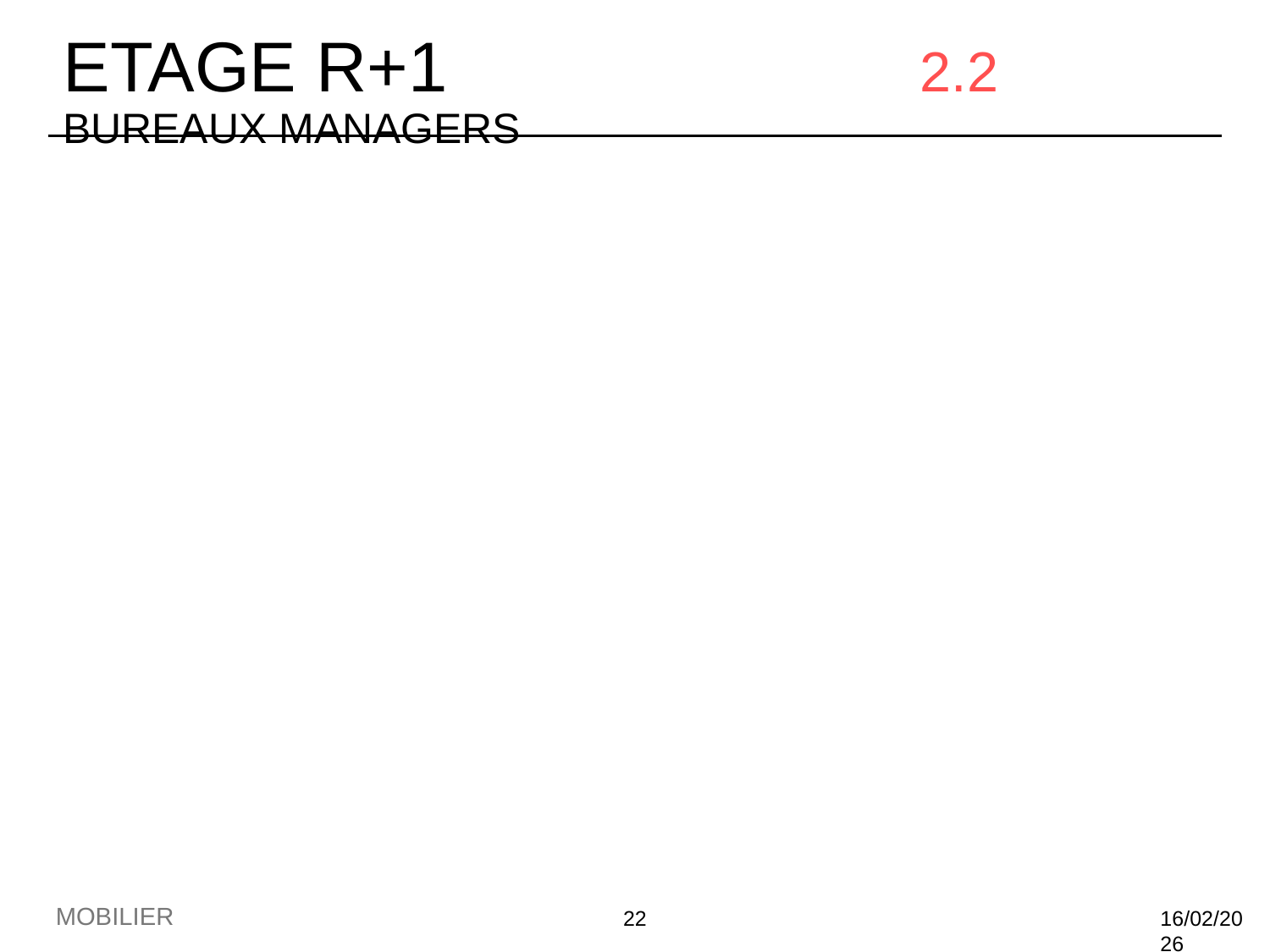

# ETAGE R+1                        2.2 BUREAUX MANAGERS
MOBILIER